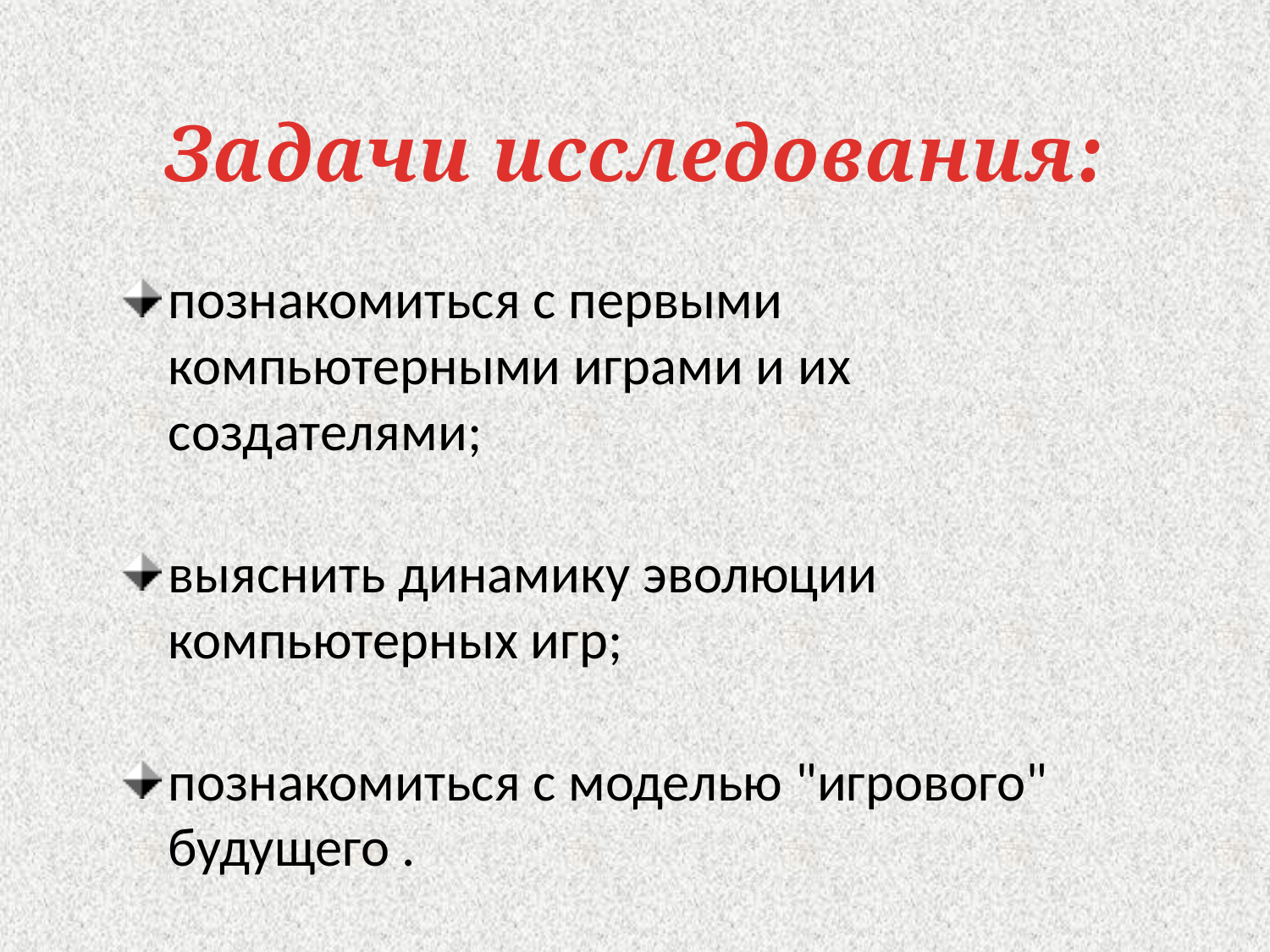

Задачи исследования:
познакомиться с первыми компьютерными играми и их создателями;
выяснить динамику эволюции компьютерных игр;
познакомиться с моделью "игрового" будущего .